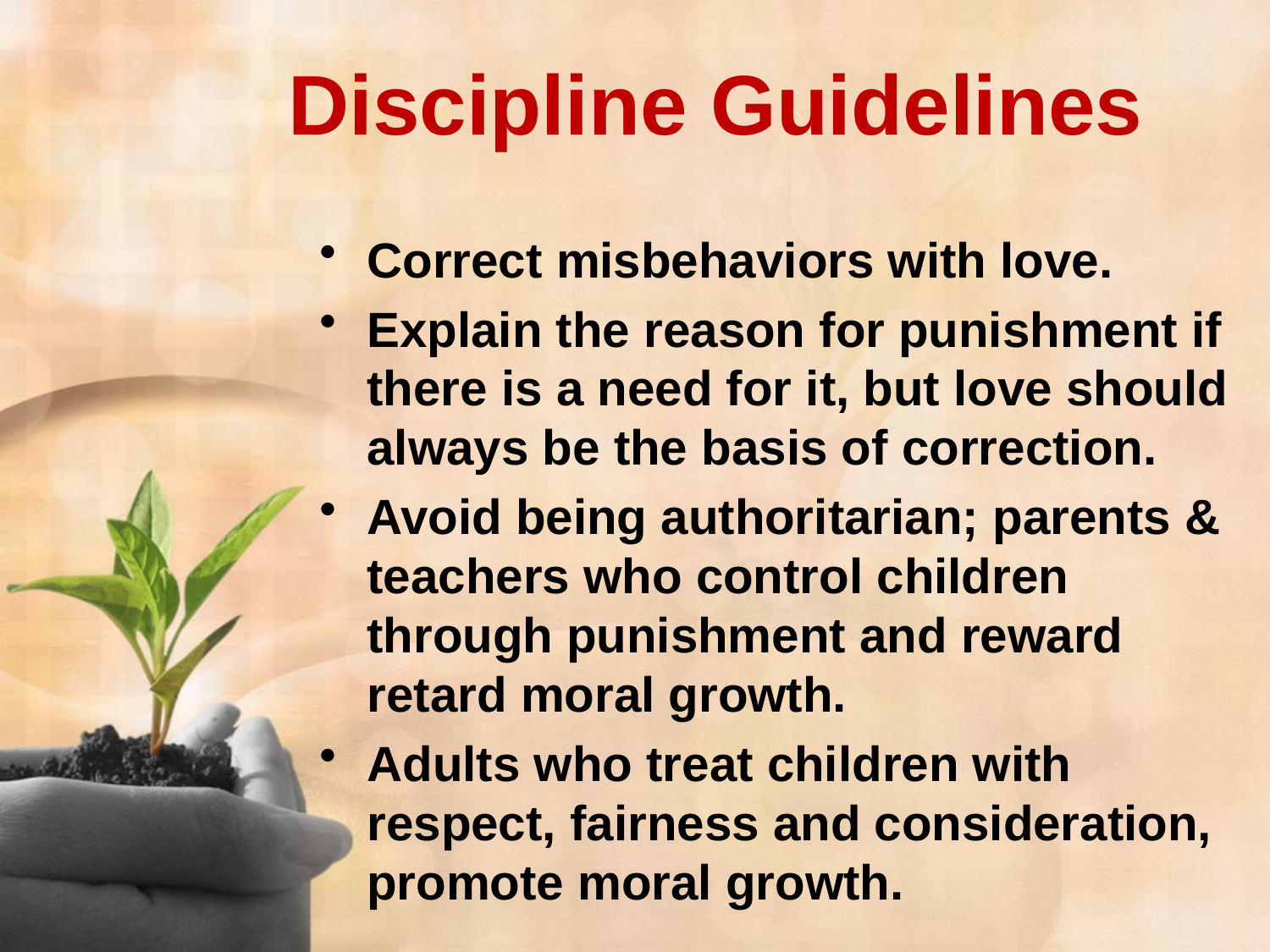

# Discipline Guidelines
Correct misbehaviors with love.
Explain the reason for punishment if there is a need for it, but love should always be the basis of correction.
Avoid being authoritarian; parents & teachers who control children through punishment and reward retard moral growth.
Adults who treat children with respect, fairness and consideration, promote moral growth.